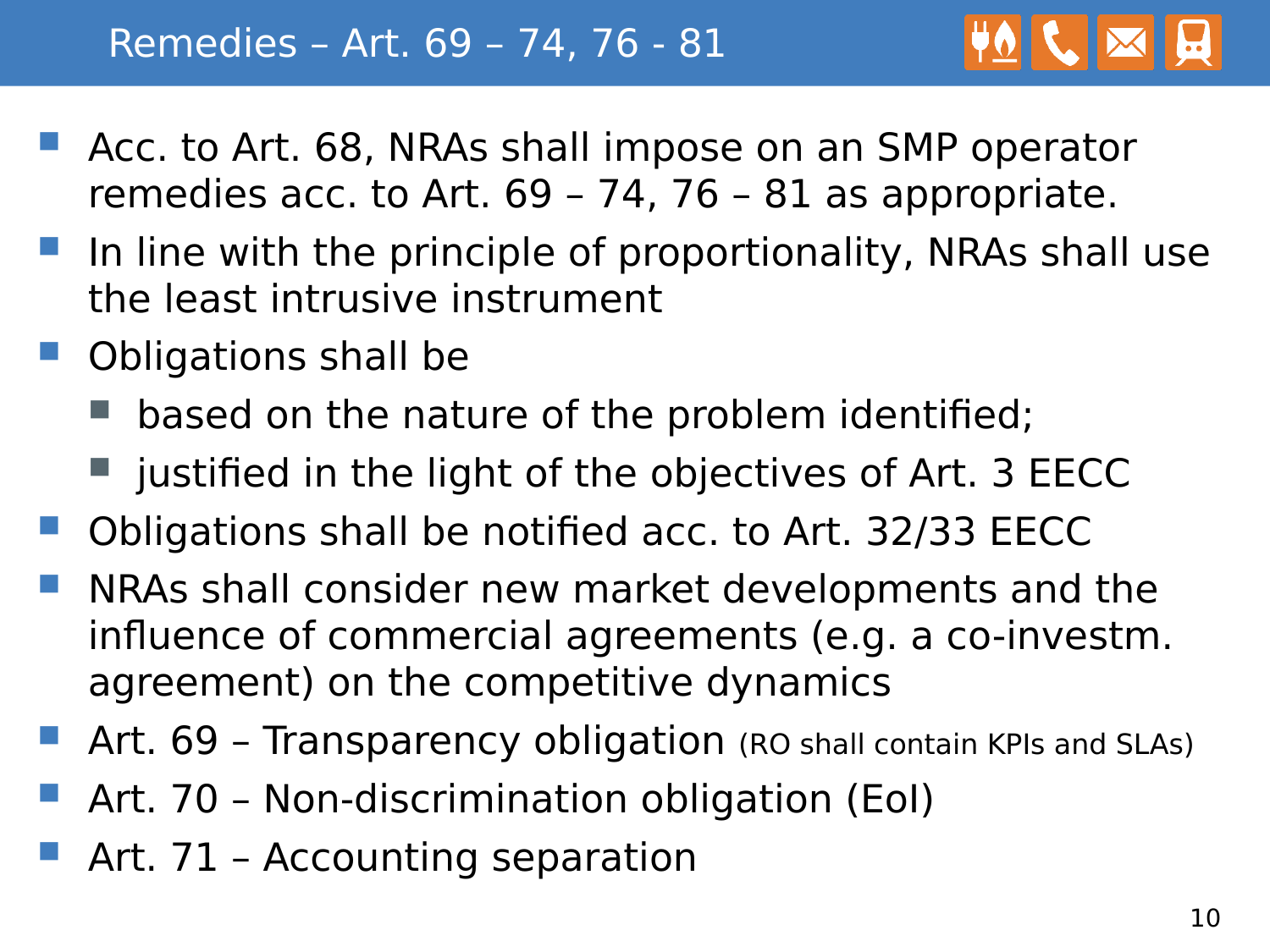

# Remedies – Art. 69 – 74, 76 - 81
Acc. to Art. 68, NRAs shall impose on an SMP operator remedies acc. to Art. 69 – 74, 76 – 81 as appropriate.
In line with the principle of proportionality, NRAs shall use the least intrusive instrument
Obligations shall be
based on the nature of the problem identified;
justified in the light of the objectives of Art. 3 EECC
Obligations shall be notified acc. to Art. 32/33 EECC
NRAs shall consider new market developments and the influence of commercial agreements (e.g. a co-investm. agreement) on the competitive dynamics
Art. 69 – Transparency obligation (RO shall contain KPIs and SLAs)
Art. 70 – Non-discrimination obligation (EoI)
Art. 71 – Accounting separation
10